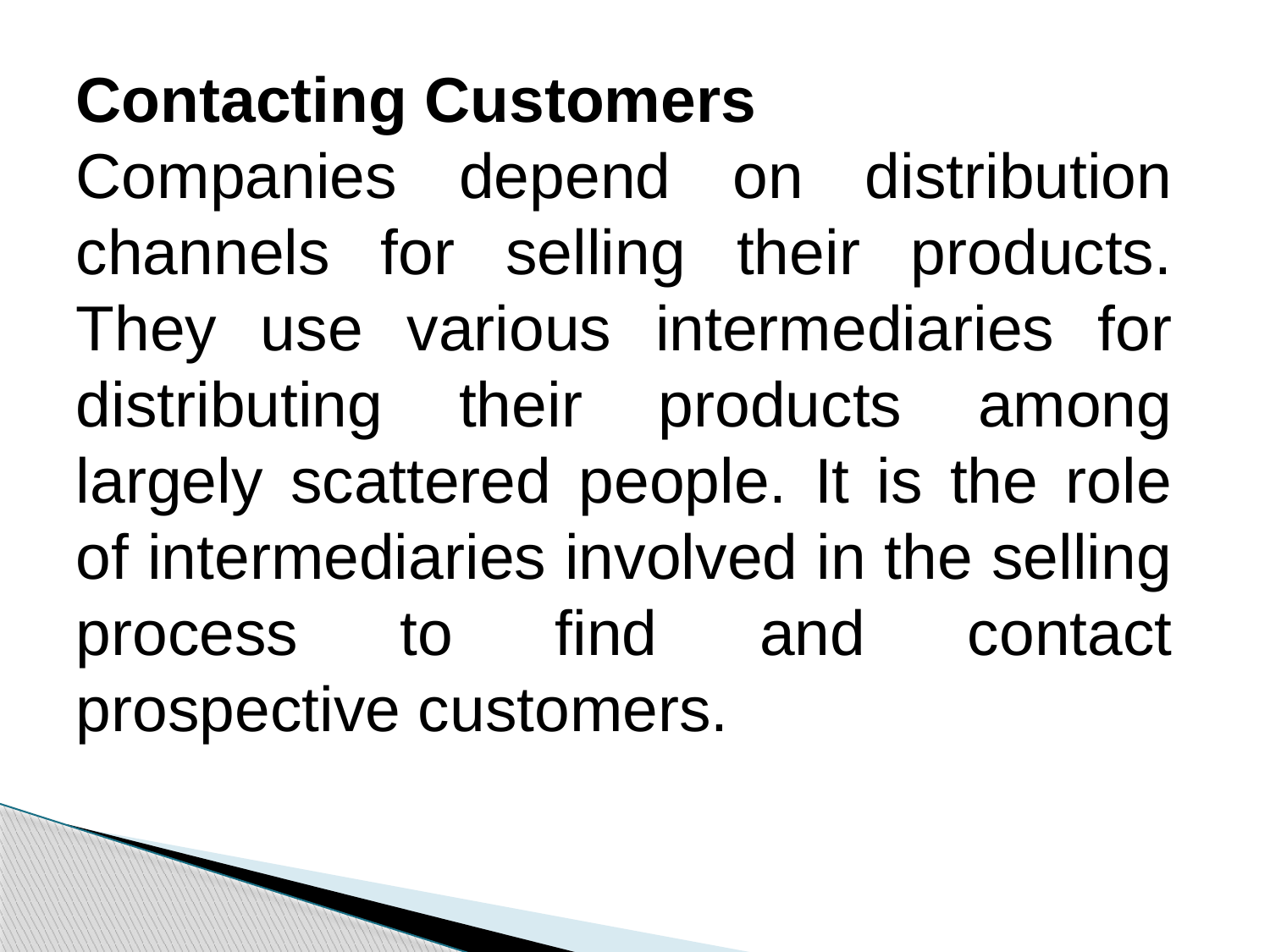

Contacting Customers
Companies depend on distribution channels for selling their products. They use various intermediaries for distributing their products among largely scattered people. It is the role of intermediaries involved in the selling process to find and contact prospective customers.